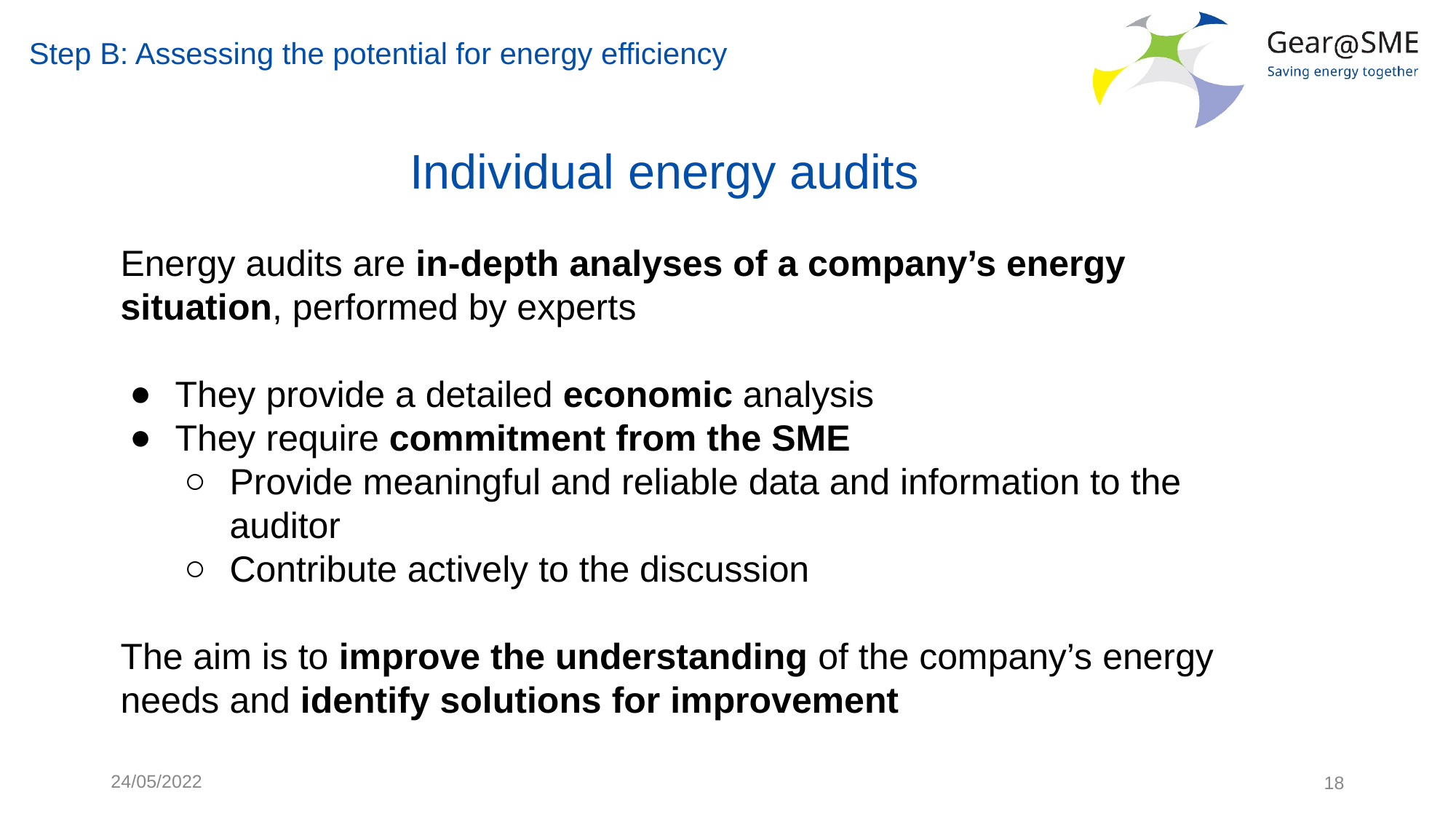

Step B: Assessing the potential for energy efficiency
# Individual energy audits
Energy audits are in-depth analyses of a company’s energy situation, performed by experts

They provide a detailed economic analysis
They require commitment from the SME
Provide meaningful and reliable data and information to the auditor
Contribute actively to the discussion

The aim is to improve the understanding of the company’s energy needs and identify solutions for improvement

24/05/2022
18